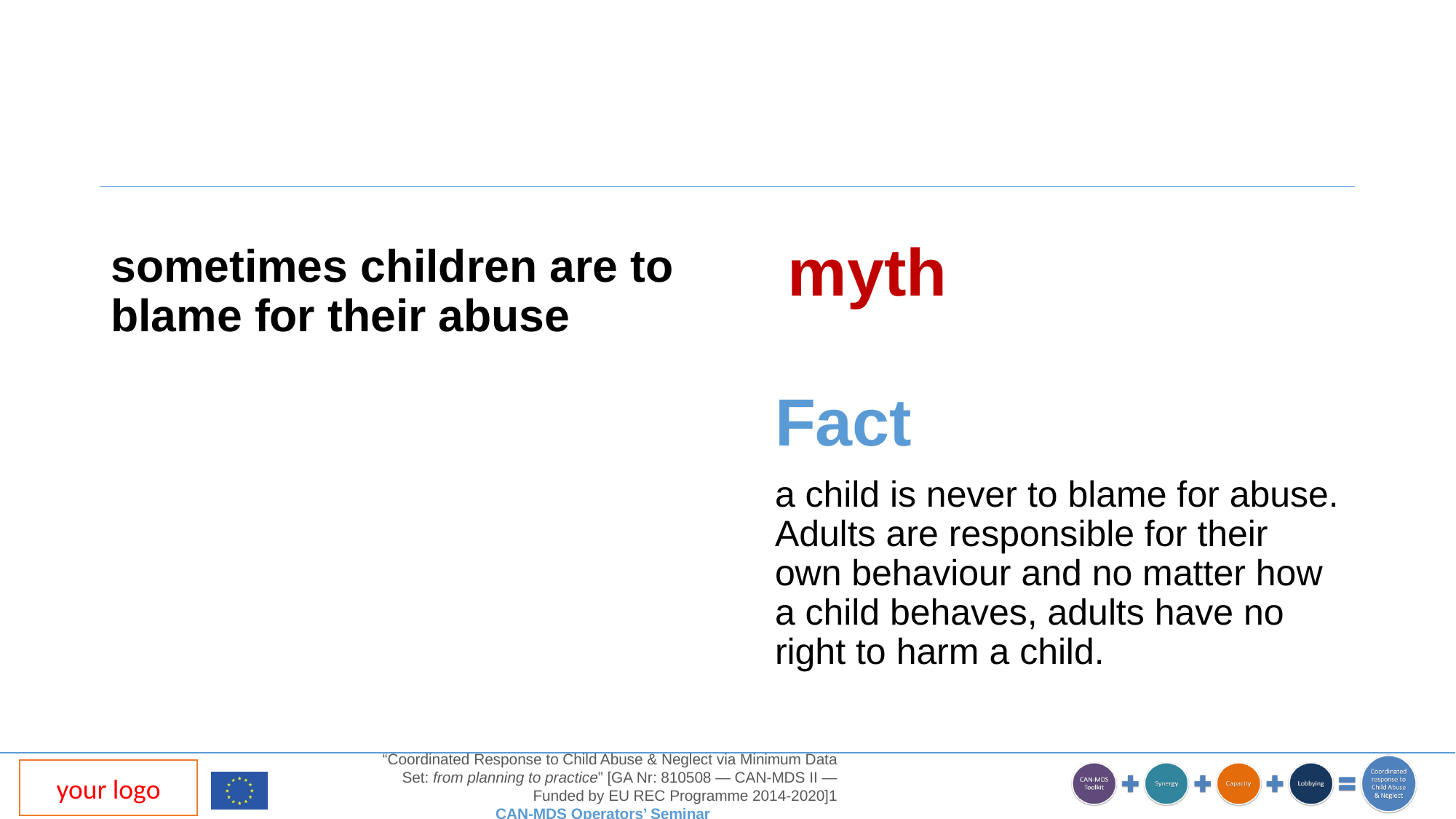

myth
sometimes children are to blame for their abuse
Fact
a child is never to blame for abuse. Adults are responsible for their own behaviour and no matter how a child behaves, adults have no right to harm a child.